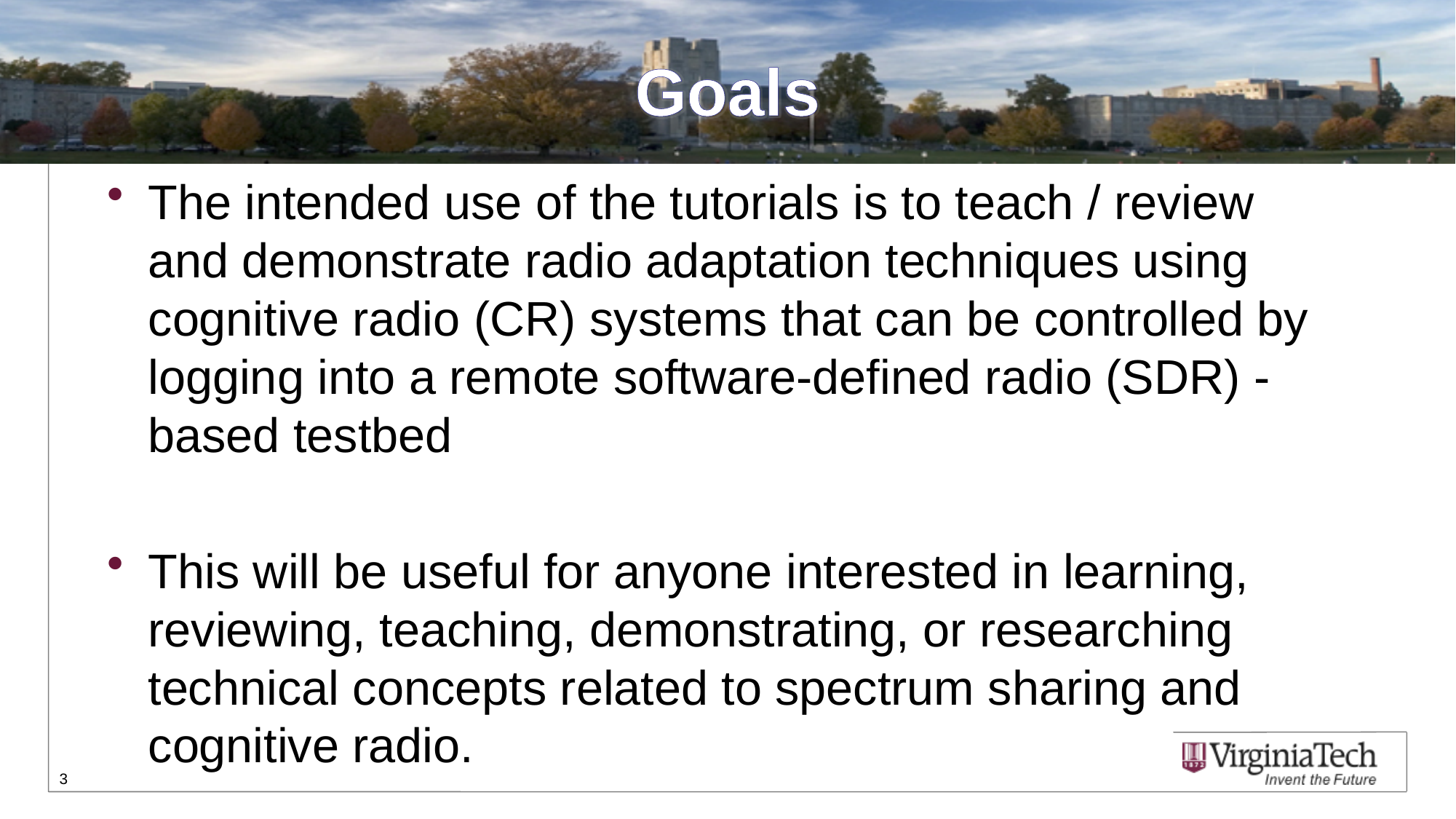

Goals
#
The intended use of the tutorials is to teach / review and demonstrate radio adaptation techniques using cognitive radio (CR) systems that can be controlled by logging into a remote software-defined radio (SDR) - based testbed

This will be useful for anyone interested in learning, reviewing, teaching, demonstrating, or researching technical concepts related to spectrum sharing and cognitive radio.

3